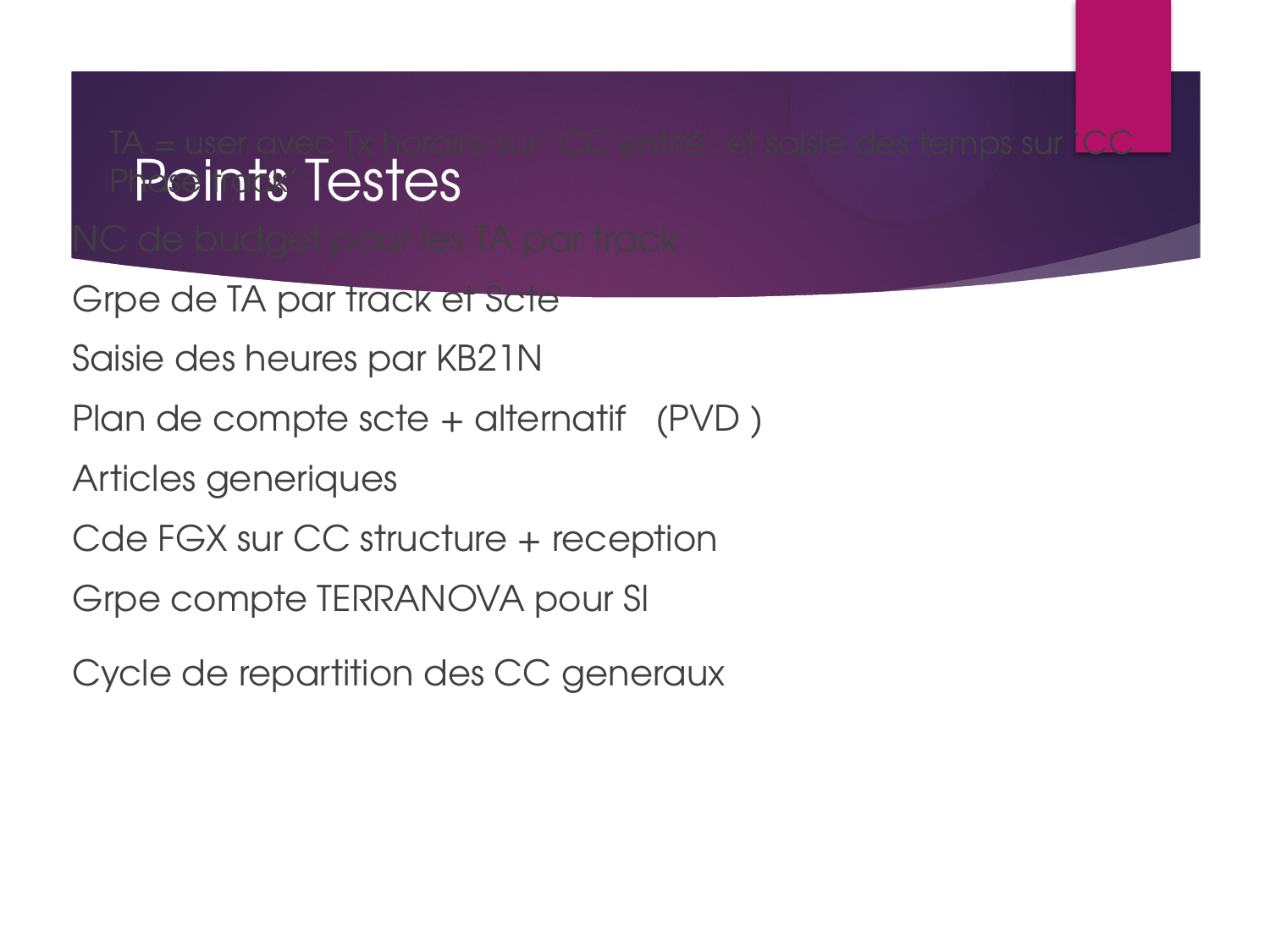

TA = user avec Tx horaire sur ‘CC entité’ et saisie des temps sur ‘CC Phase track’
	NC de budget pour les TA par track
Grpe de TA par track et Scte
Saisie des heures par KB21N
Plan de compte scte + alternatif   (PVD )
Articles generiques
Cde FGX sur CC structure + reception
Grpe compte TERRANOVA pour SI
Cycle de repartition des CC generaux

# Points Testes